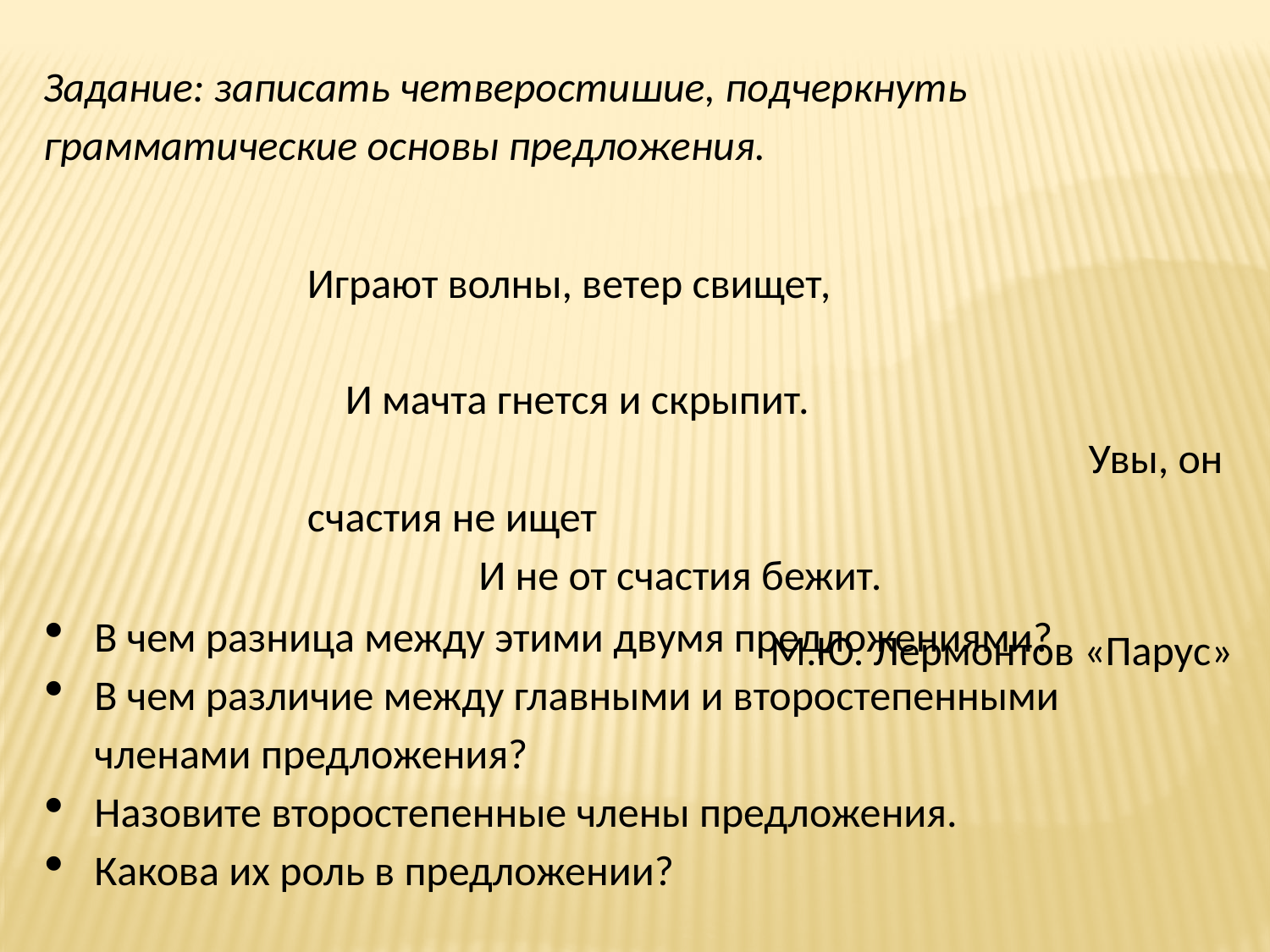

Задание: записать четверостишие, подчеркнуть грамматические основы предложения.

Играют волны, ветер свищет,                                                                                                                                                 И мачта гнется и скрыпит.                                                                                                                               Увы, он счастия не ищет                                                                                     И не от счастия бежит.
М.Ю. Лермонтов «Парус»
В чем разница между этими двумя предложениями?
В чем различие между главными и второстепенными членами предложения?
Назовите второстепенные члены предложения.
Какова их роль в предложении?